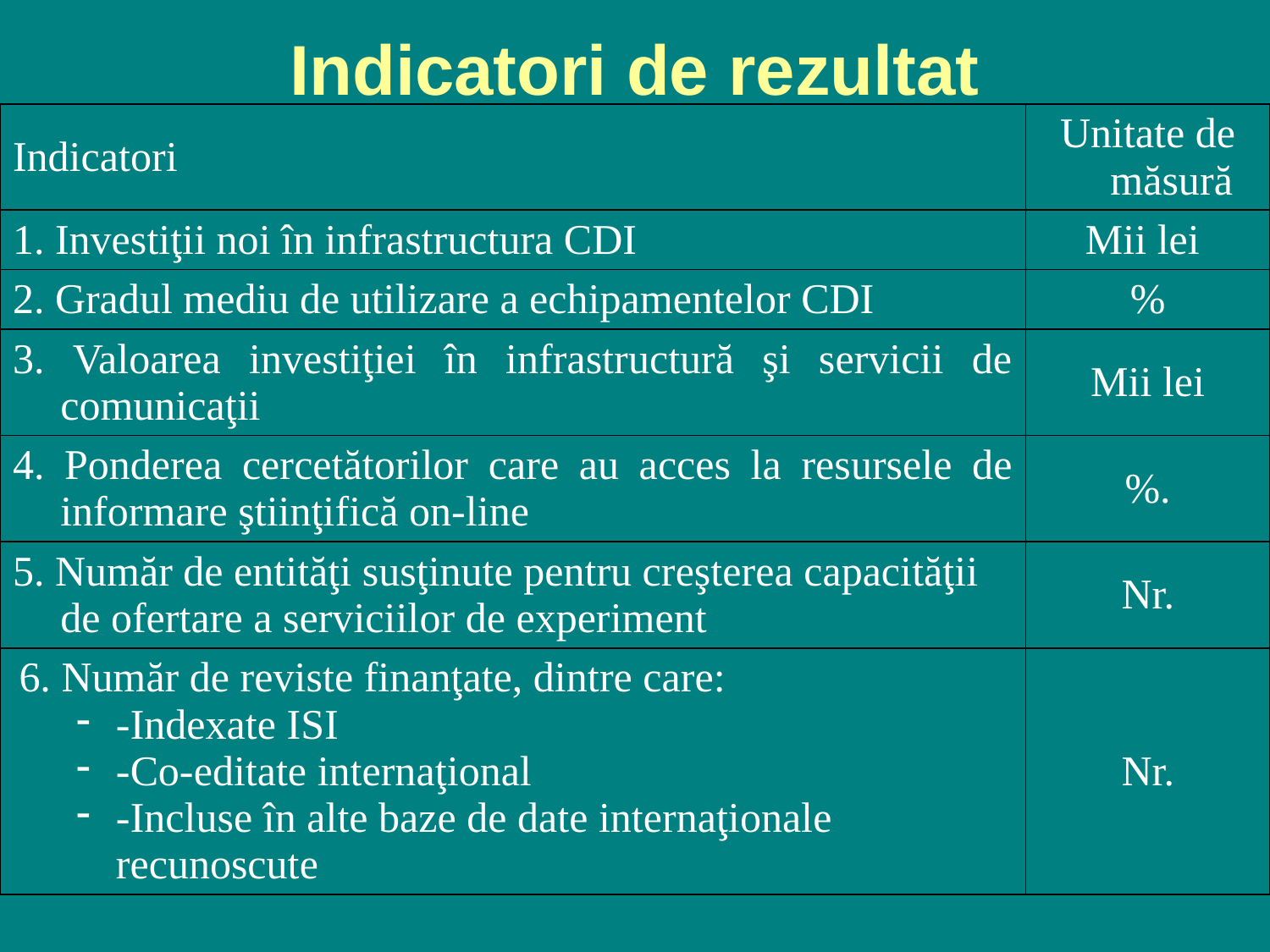

# Indicatori de rezultat
| Indicatori | Unitate de măsură |
| --- | --- |
| 1. Investiţii noi în infrastructura CDI | Mii lei |
| 2. Gradul mediu de utilizare a echipamentelor CDI | % |
| 3. Valoarea investiţiei în infrastructură şi servicii de comunicaţii | Mii lei |
| 4. Ponderea cercetătorilor care au acces la resursele de informare ştiinţifică on-line | %. |
| 5. Număr de entităţi susţinute pentru creşterea capacităţii de ofertare a serviciilor de experiment | Nr. |
| 6. Număr de reviste finanţate, dintre care: -Indexate ISI -Co-editate internaţional -Incluse în alte baze de date internaţionale recunoscute | Nr. |